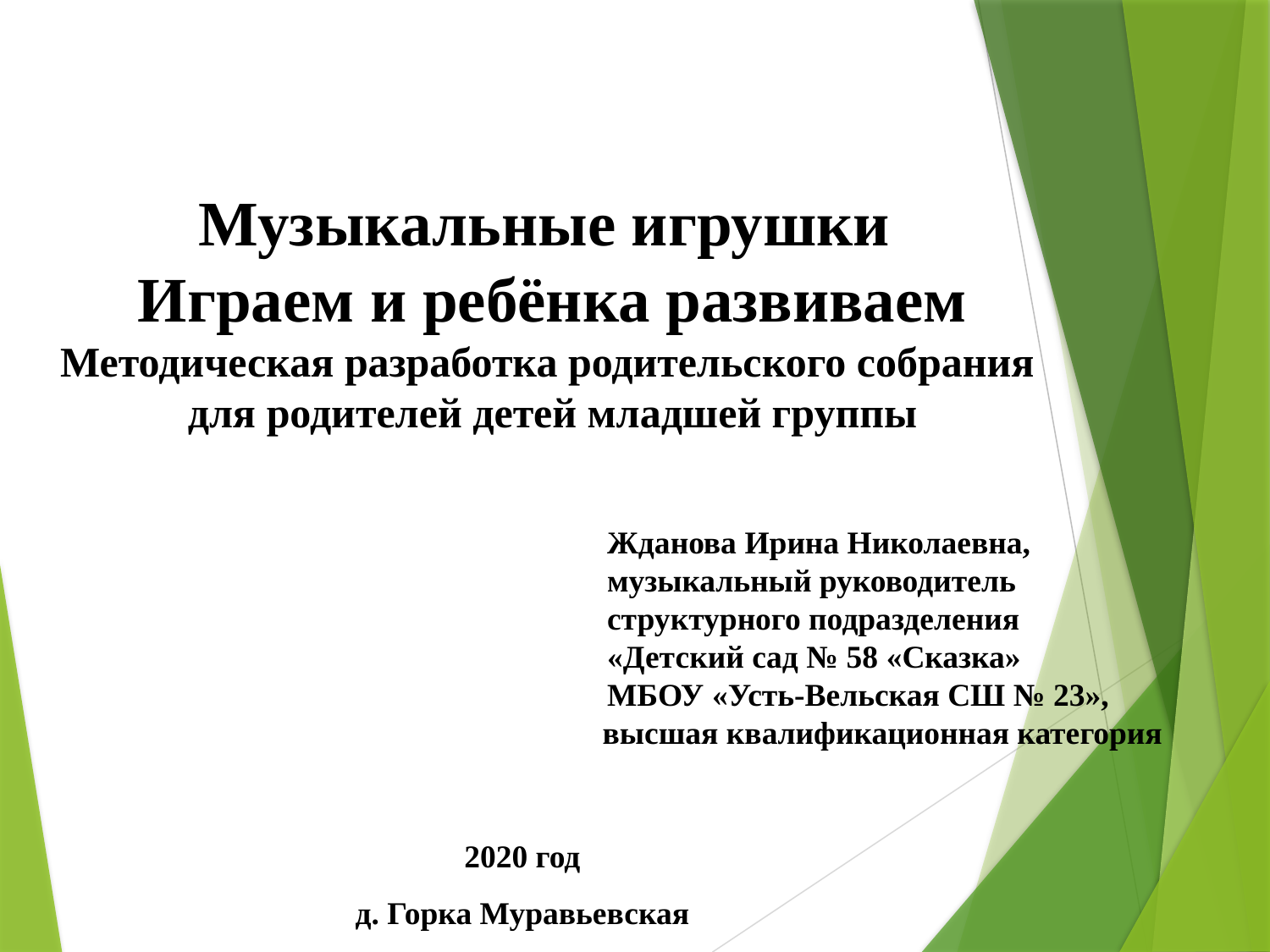

Музыкальные игрушки
Играем и ребёнка развиваем
Методическая разработка родительского собрания
для родителей детей младшей группы
                                         Жданова Ирина Николаевна,
                                         музыкальный руководитель
                                         структурного подразделения
                                         «Детский сад № 58 «Сказка»
                                         МБОУ «Усть-Вельская СШ № 23»,
  высшая квалификационная категория
2020 год
д. Горка Муравьевская